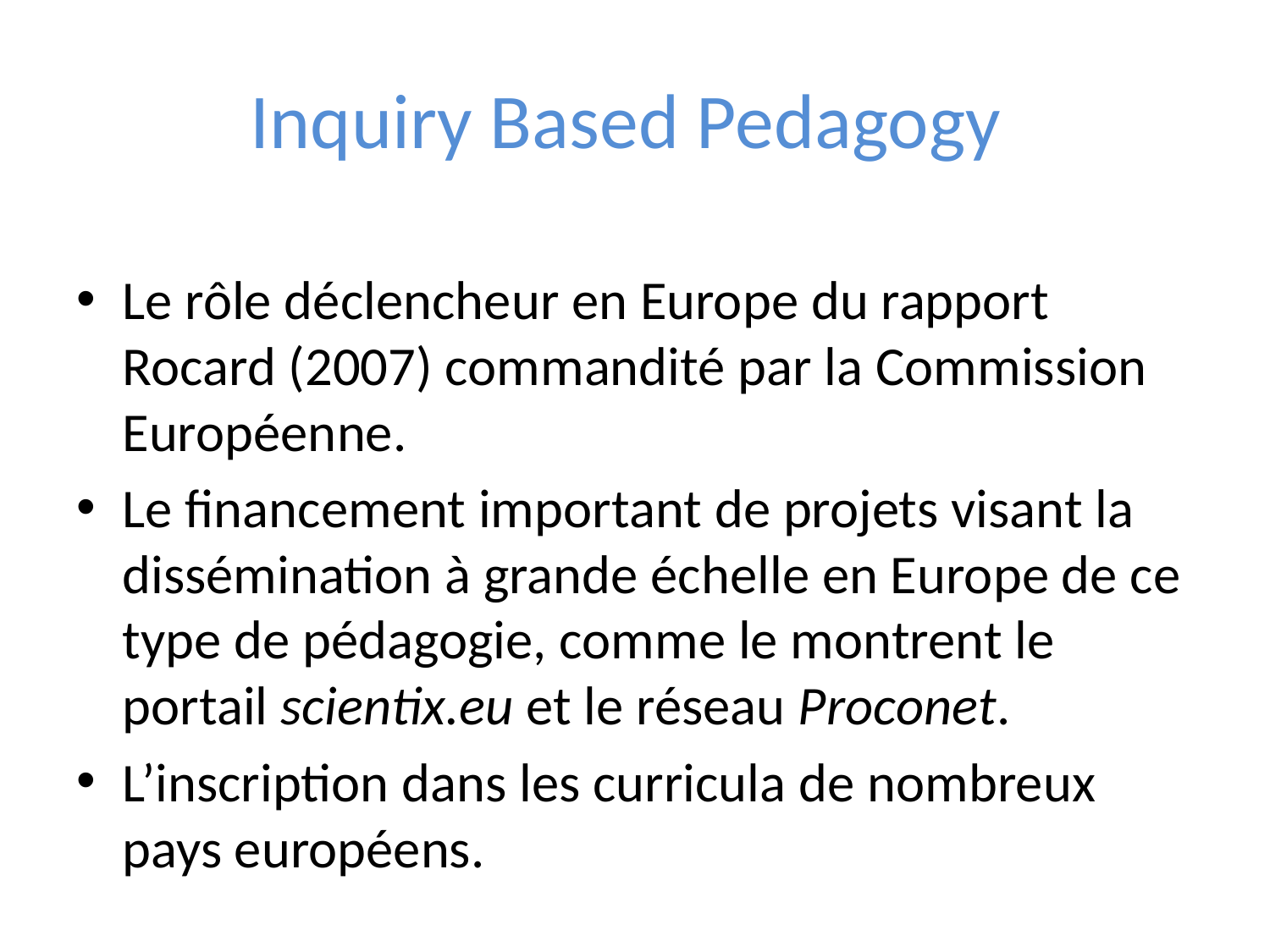

# Inquiry Based Pedagogy
Le rôle déclencheur en Europe du rapport Rocard (2007) commandité par la Commission Européenne.
Le financement important de projets visant la dissémination à grande échelle en Europe de ce type de pédagogie, comme le montrent le portail scientix.eu et le réseau Proconet.
L’inscription dans les curricula de nombreux pays européens.